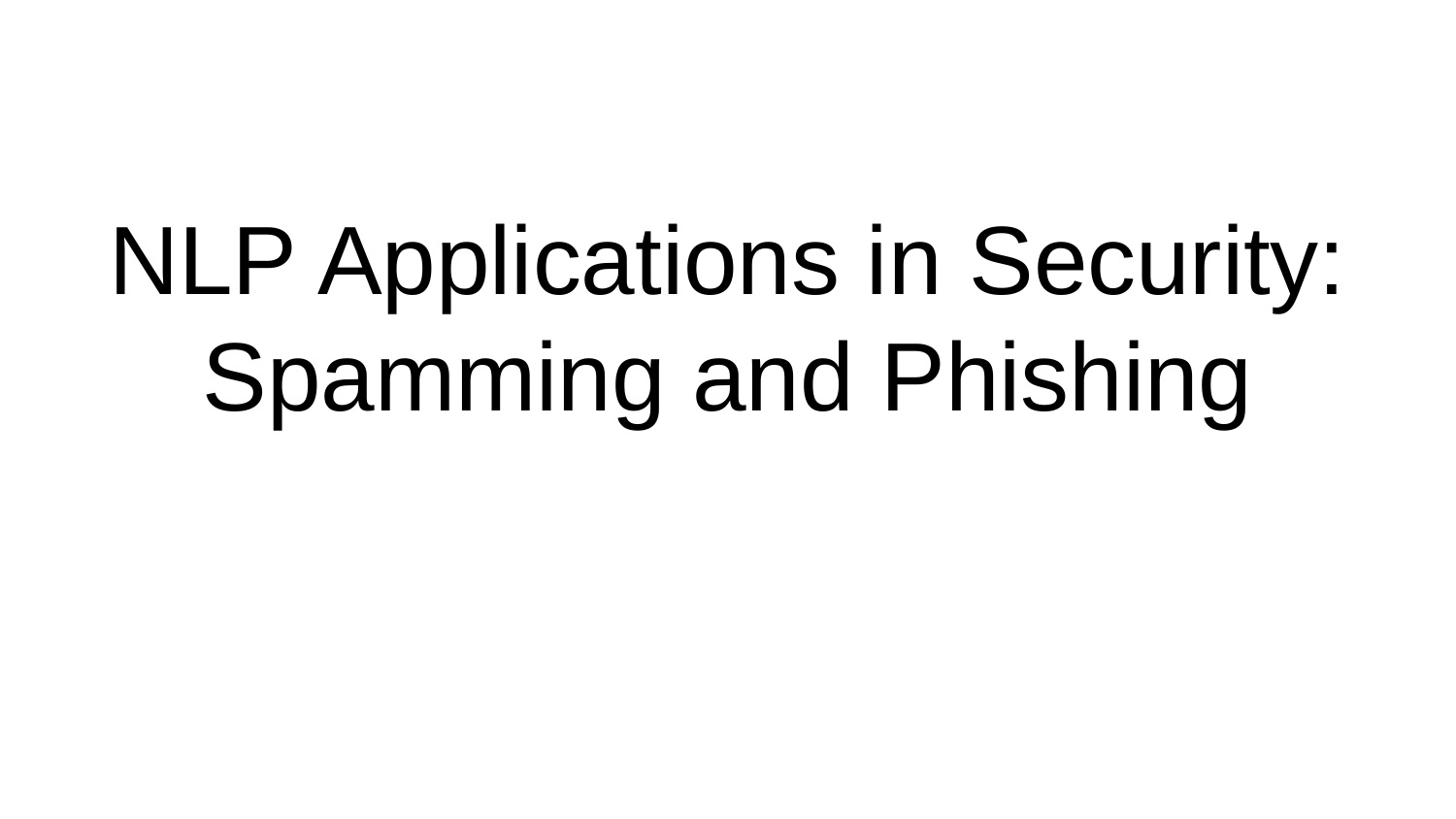

# NLP Applications in Security: Spamming and Phishing